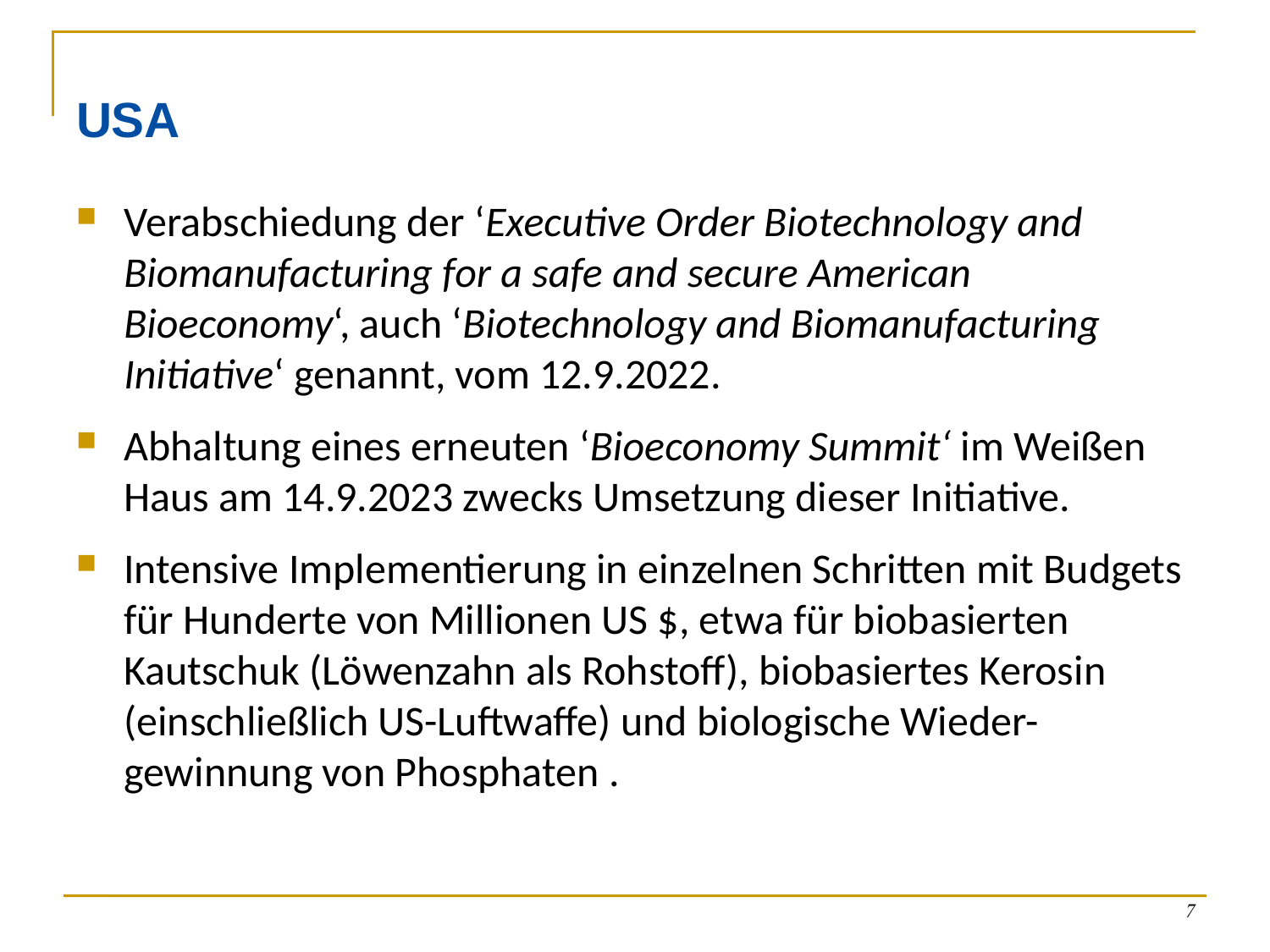

# USA
Verabschiedung der ‘Executive Order Biotechnology and Biomanufacturing for a safe and secure American Bioeconomy‘, auch ‘Biotechnology and Biomanufacturing Initiative‘ genannt, vom 12.9.2022.
Abhaltung eines erneuten ‘Bioeconomy Summit‘ im Weißen Haus am 14.9.2023 zwecks Umsetzung dieser Initiative.
Intensive Implementierung in einzelnen Schritten mit Budgets für Hunderte von Millionen US $, etwa für biobasierten Kautschuk (Löwenzahn als Rohstoff), biobasiertes Kerosin (einschließlich US-Luftwaffe) und biologische Wieder-gewinnung von Phosphaten .

7